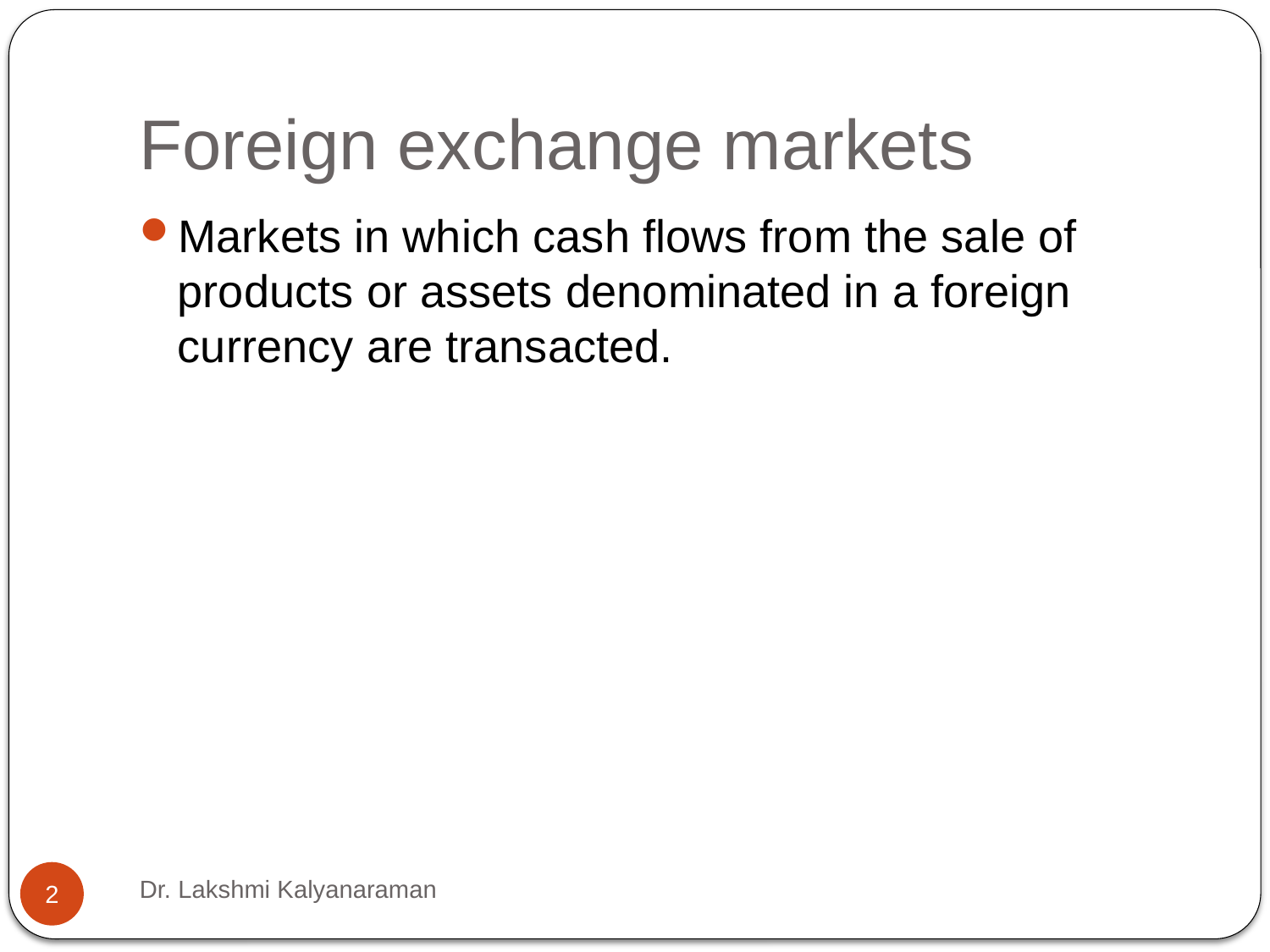

# Foreign exchange markets
Markets in which cash flows from the sale of products or assets denominated in a foreign currency are transacted.
Dr. Lakshmi Kalyanaraman
2